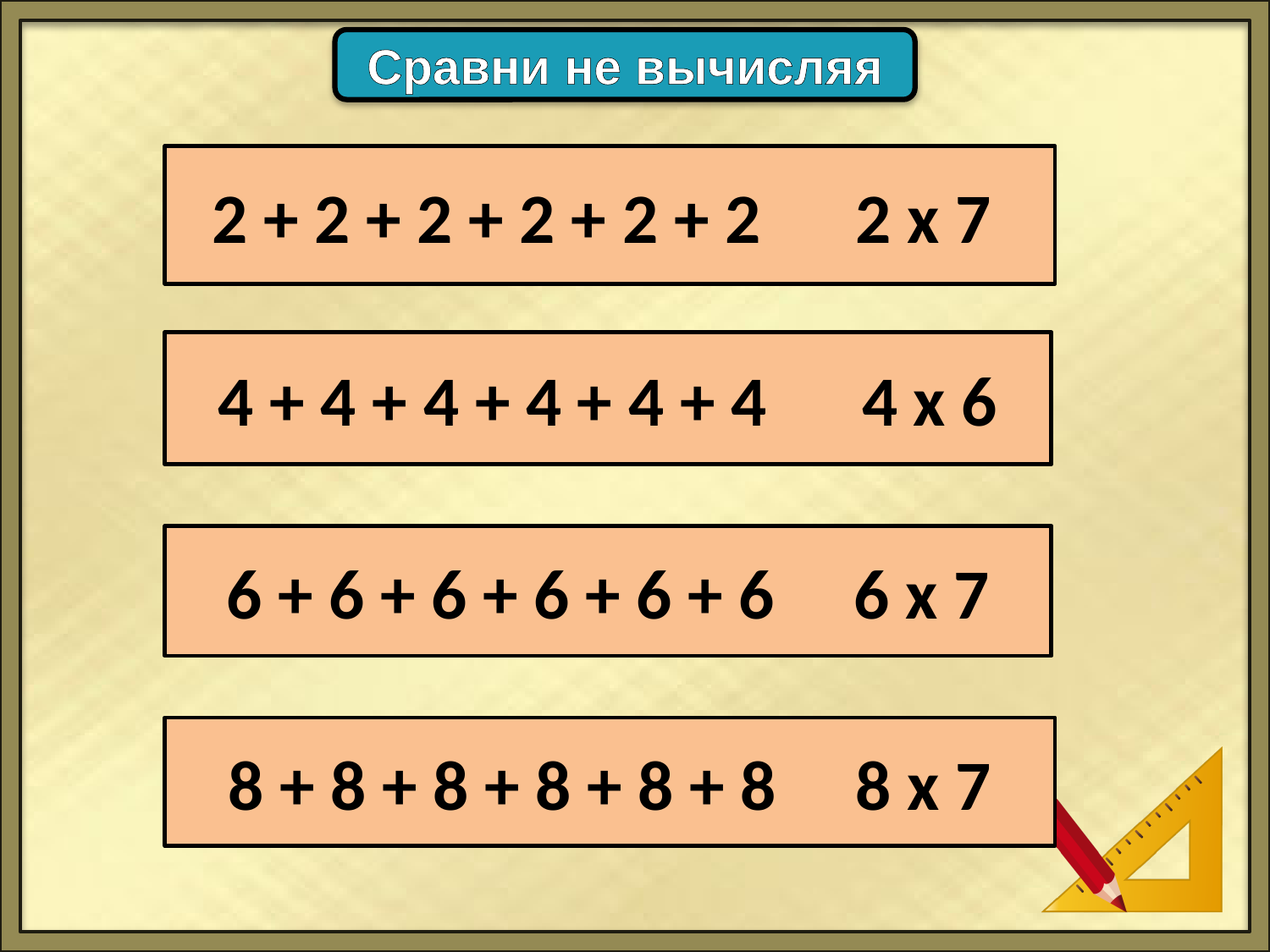

Сравни не вычисляя
2 + 2 + 2 + 2 + 2 + 2      2 х 7
4 + 4 + 4 + 4 + 4 + 4      4 х 6
6 + 6 + 6 + 6 + 6 + 6     6 х 7
8 + 8 + 8 + 8 + 8 + 8     8 х 7